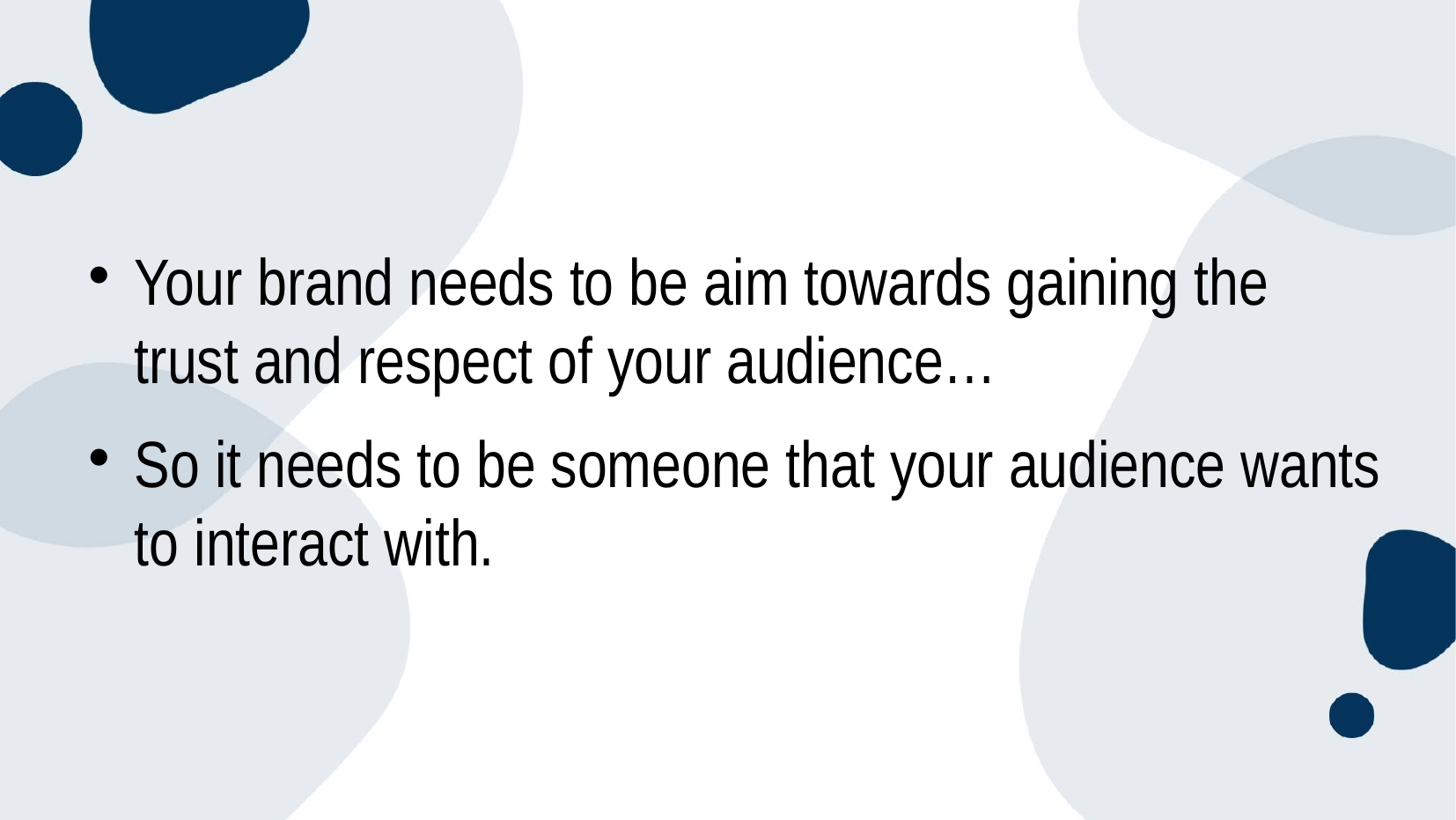

Your brand needs to be aim towards gaining the trust and respect of your audience…
So it needs to be someone that your audience wants to interact with.